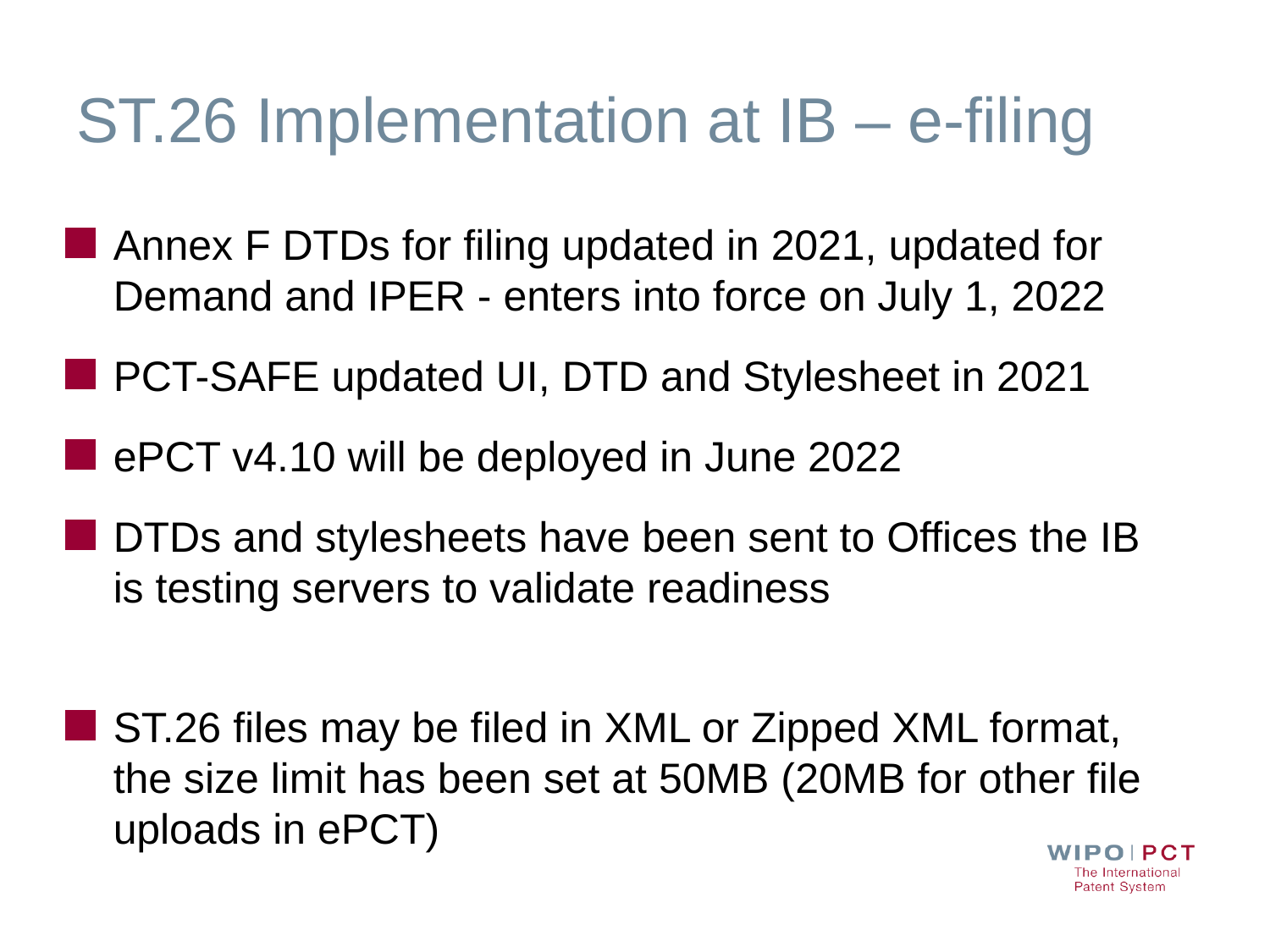

# ST.26 Implementation at IB – e-filing

Annex F DTDs for filing updated in 2021, updated for Demand and IPER - enters into force on July 1, 2022
PCT-SAFE updated UI, DTD and Stylesheet in 2021
ePCT v4.10 will be deployed in June 2022
DTDs and stylesheets have been sent to Offices the IB is testing servers to validate readiness

ST.26 files may be filed in XML or Zipped XML format, the size limit has been set at 50MB (20MB for other file uploads in ePCT)